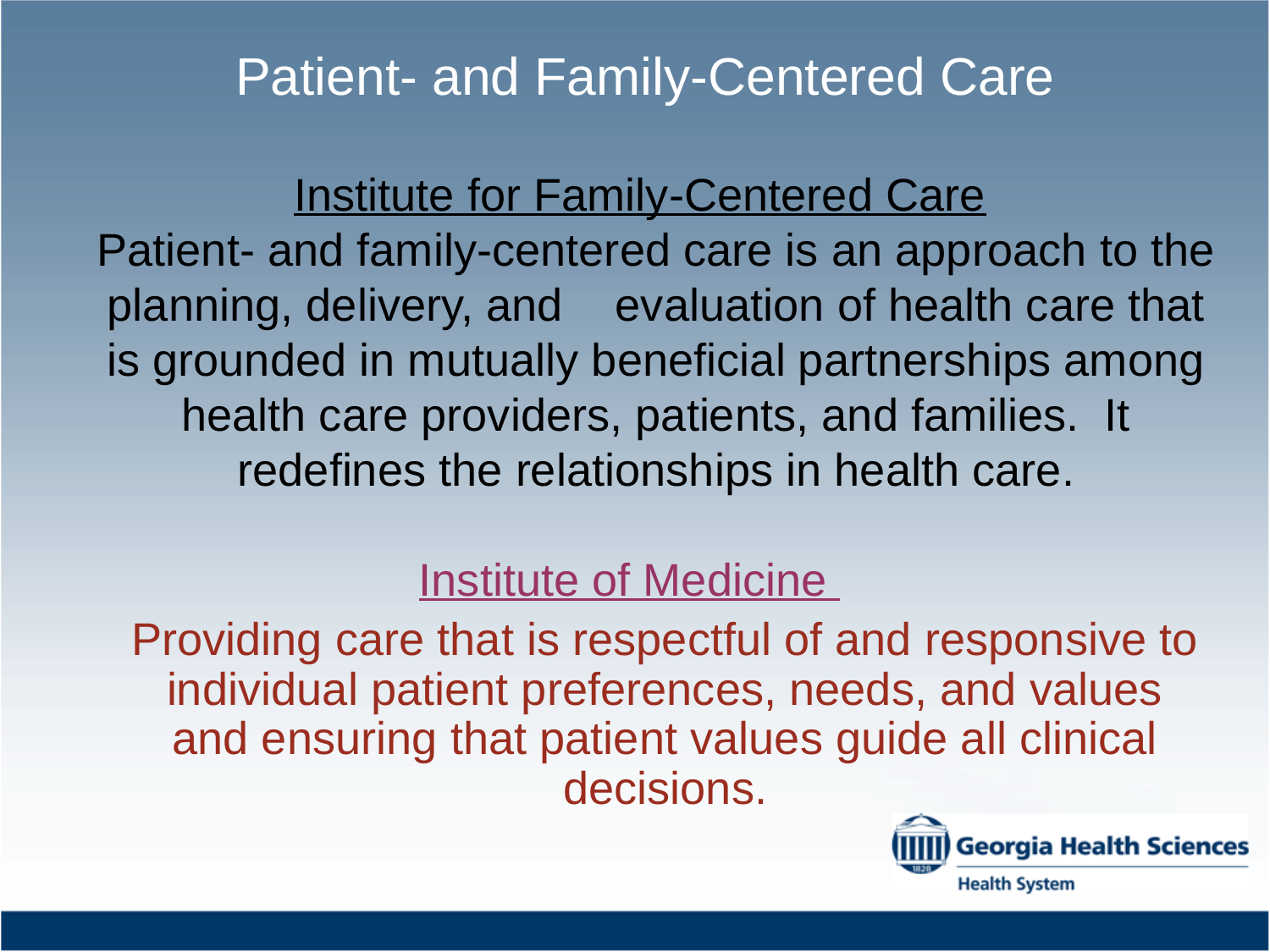

Patient- and Family-Centered Care
Institute for Family-Centered Care
Patient- and family-centered care is an approach to the planning, delivery, and 	evaluation of health care that is grounded in mutually beneficial partnerships among health care providers, patients, and families.  It redefines the relationships in health care.
Institute of Medicine
	Providing care that is respectful of and responsive to individual patient preferences, needs, and values and ensuring that patient values guide all clinical decisions.